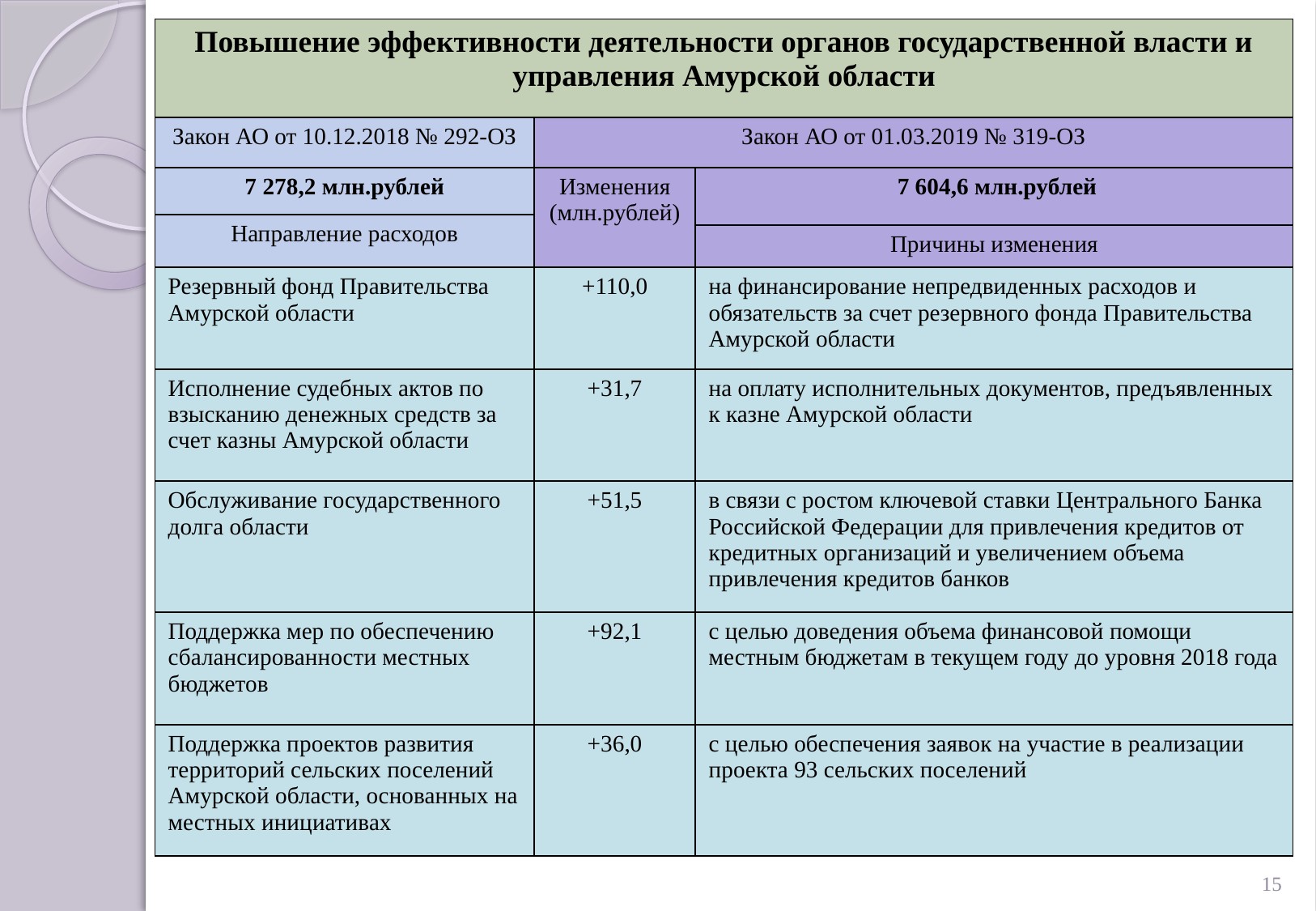

| Повышение эффективности деятельности органов государственной власти и управления Амурской области |  |  |
| --- | --- | --- |
| Закон АО от 10.12.2018 № 292-ОЗ | Закон АО от 01.03.2019 № 319-ОЗ |  |
| 7 278,2 млн.рублей | Изменения (млн.рублей) | 7 604,6 млн.рублей |
| Направление расходов |  |  |
|  |  | Причины изменения |
| Резервный фонд Правительства Амурской области | +110,0 | на финансирование непредвиденных расходов и обязательств за счет резервного фонда Правительства Амурской области |
| Исполнение судебных актов по взысканию денежных средств за счет казны Амурской области | +31,7 | на оплату исполнительных документов, предъявленных к казне Амурской области |
| Обслуживание государственного долга области | +51,5 | в связи с ростом ключевой ставки Центрального Банка Российской Федерации для привлечения кредитов от кредитных организаций и увеличением объема привлечения кредитов банков |
| Поддержка мер по обеспечению сбалансированности местных бюджетов | +92,1 | с целью доведения объема финансовой помощи местным бюджетам в текущем году до уровня 2018 года |
| Поддержка проектов развития территорий сельских поселений Амурской области, основанных на местных инициативах | +36,0 | с целью обеспечения заявок на участие в реализации проекта 93 сельских поселений |
15